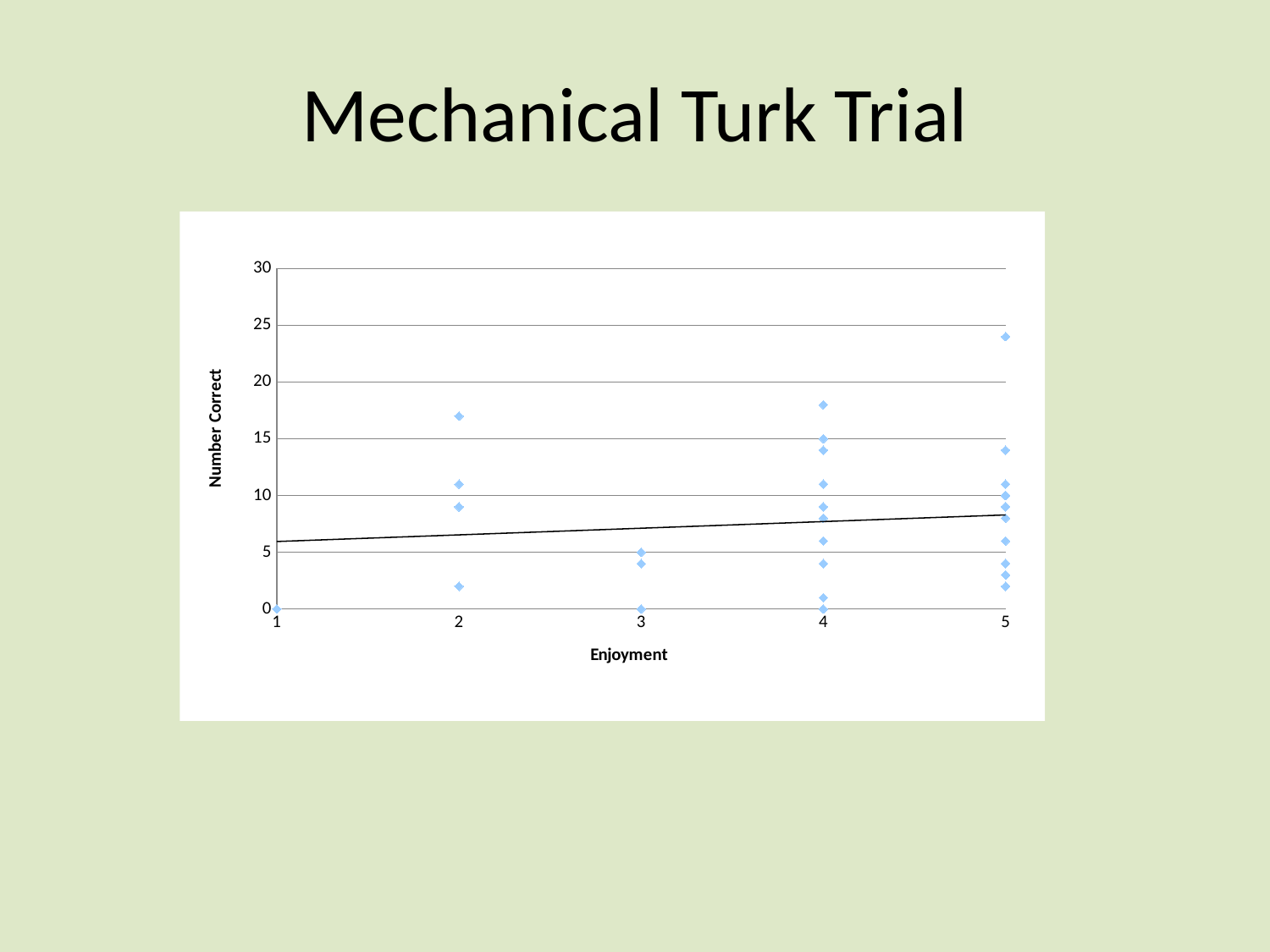

# Mechanical Turk Trial

### Chart

| Category | Correct |
|---|---|